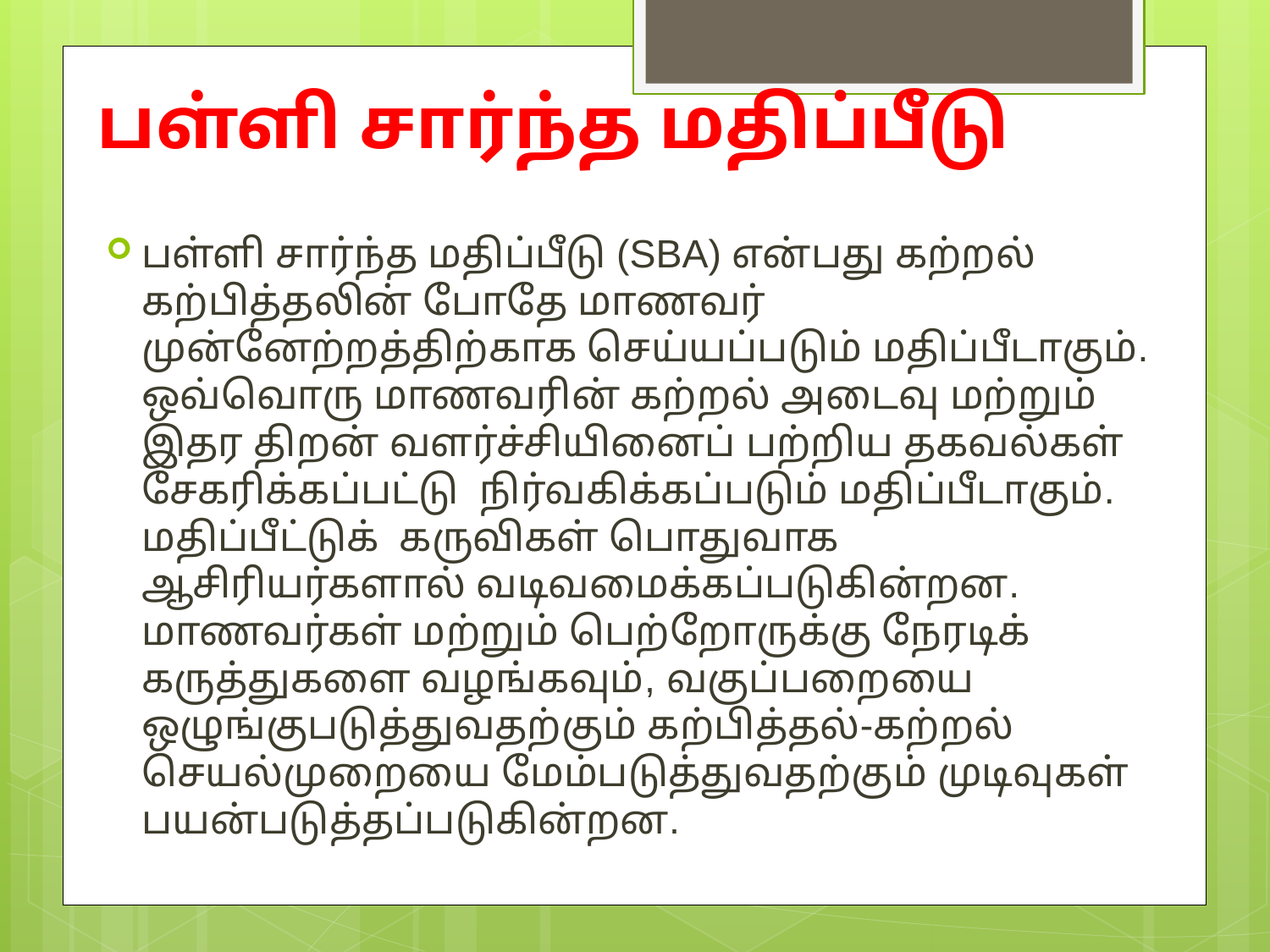

# பள்ளி சார்ந்த மதிப்பீடு
பள்ளி சார்ந்த மதிப்பீடு (SBA) என்பது கற்றல் கற்பித்தலின் போதே மாணவர் முன்னேற்றத்திற்காக செய்யப்படும் மதிப்பீடாகும். ஒவ்வொரு மாணவரின் கற்றல் அடைவு மற்றும் இதர திறன் வளர்ச்சியினைப் பற்றிய தகவல்கள் சேகரிக்கப்பட்டு  நிர்வகிக்கப்படும் மதிப்பீடாகும். மதிப்பீட்டுக்  கருவிகள் பொதுவாக  ஆசிரியர்களால் வடிவமைக்கப்படுகின்றன. மாணவர்கள் மற்றும் பெற்றோருக்கு நேரடிக் கருத்துகளை வழங்கவும், வகுப்பறையை ஒழுங்குபடுத்துவதற்கும் கற்பித்தல்-கற்றல் செயல்முறையை மேம்படுத்துவதற்கும் முடிவுகள் பயன்படுத்தப்படுகின்றன.